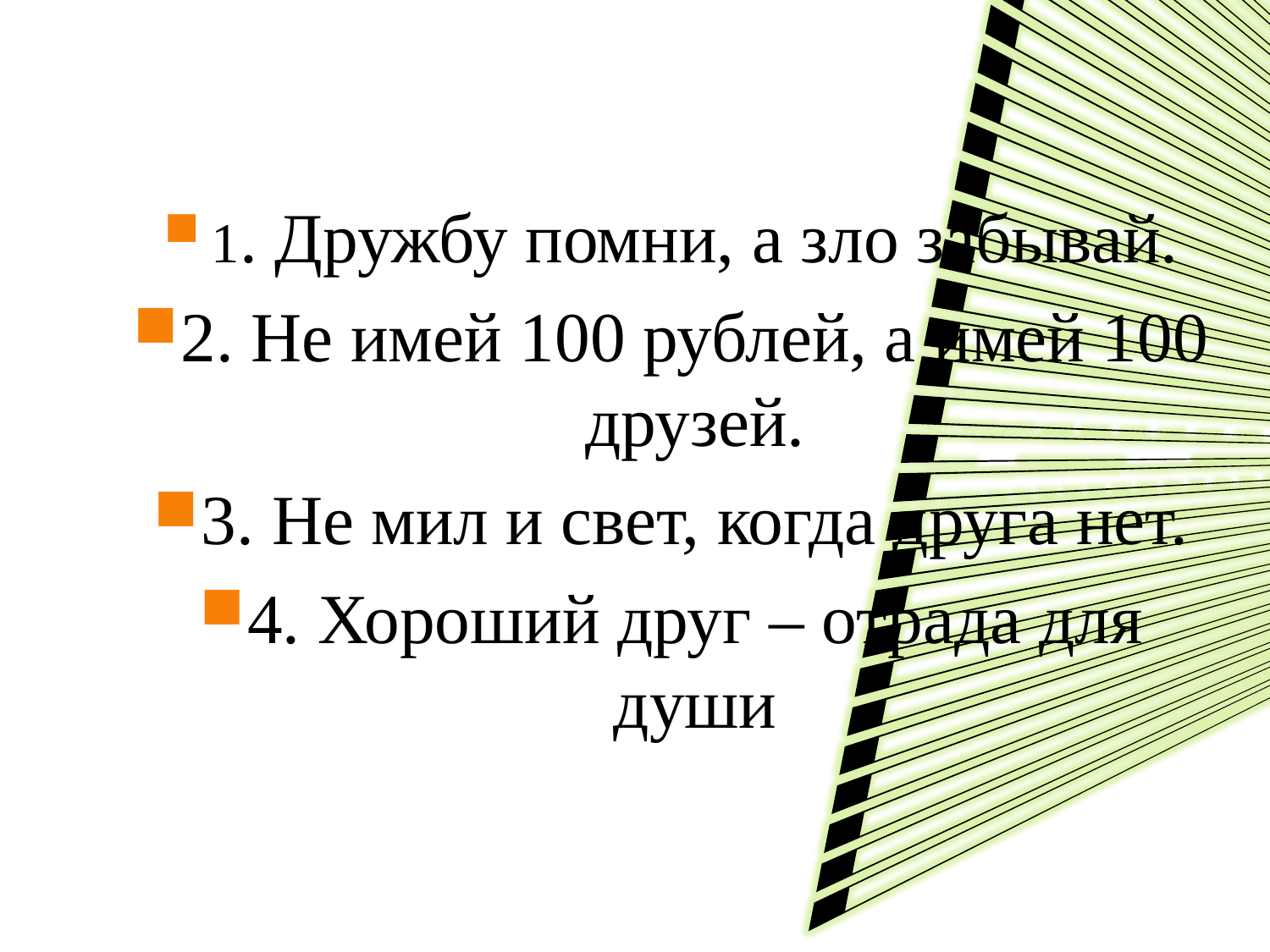

1. Дружбу помни, а зло забывай.
2. Не имей 100 рублей, а имей 100 друзей.
3. Не мил и свет, когда друга нет.
4. Хороший друг – отрада для души